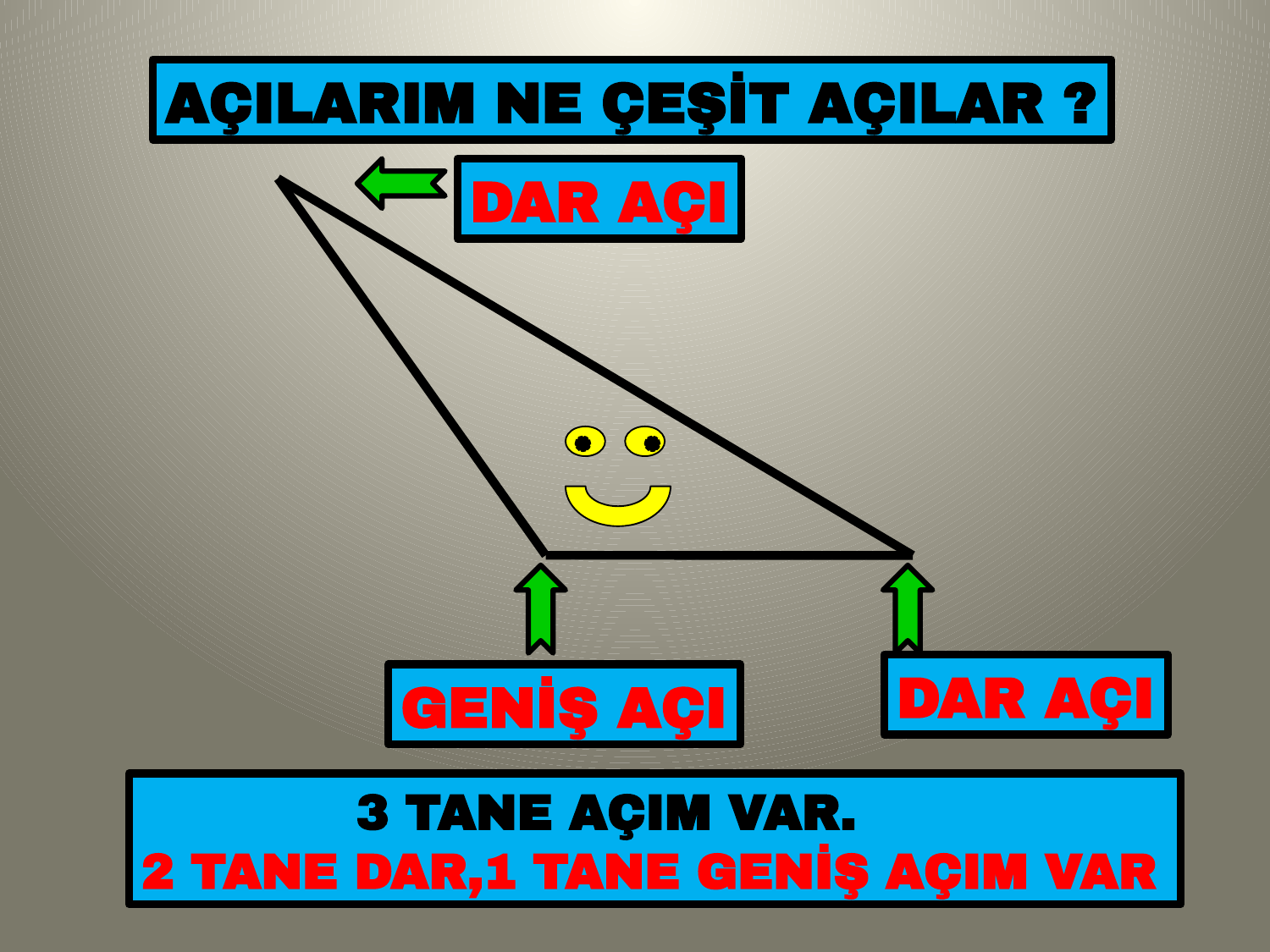

AÇILARIM NE ÇEŞİT AÇILAR ?

DAR AÇI

DAR AÇI
GENİŞ AÇI
             3 TANE AÇIM VAR.
2 TANE DAR,1 TANE GENİŞ AÇIM VAR